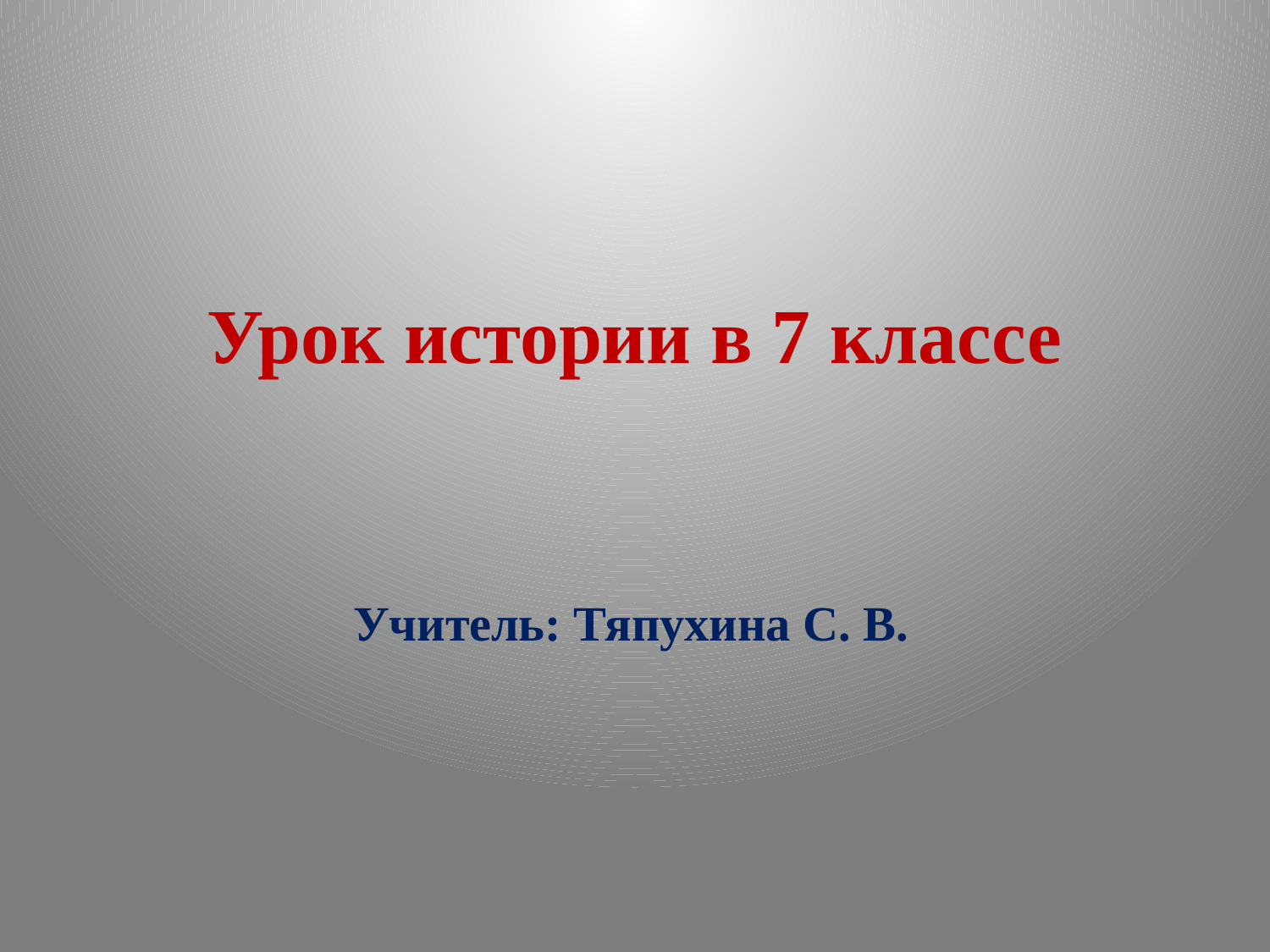

# Урок истории в 7 классе
Учитель: Тяпухина С. В.